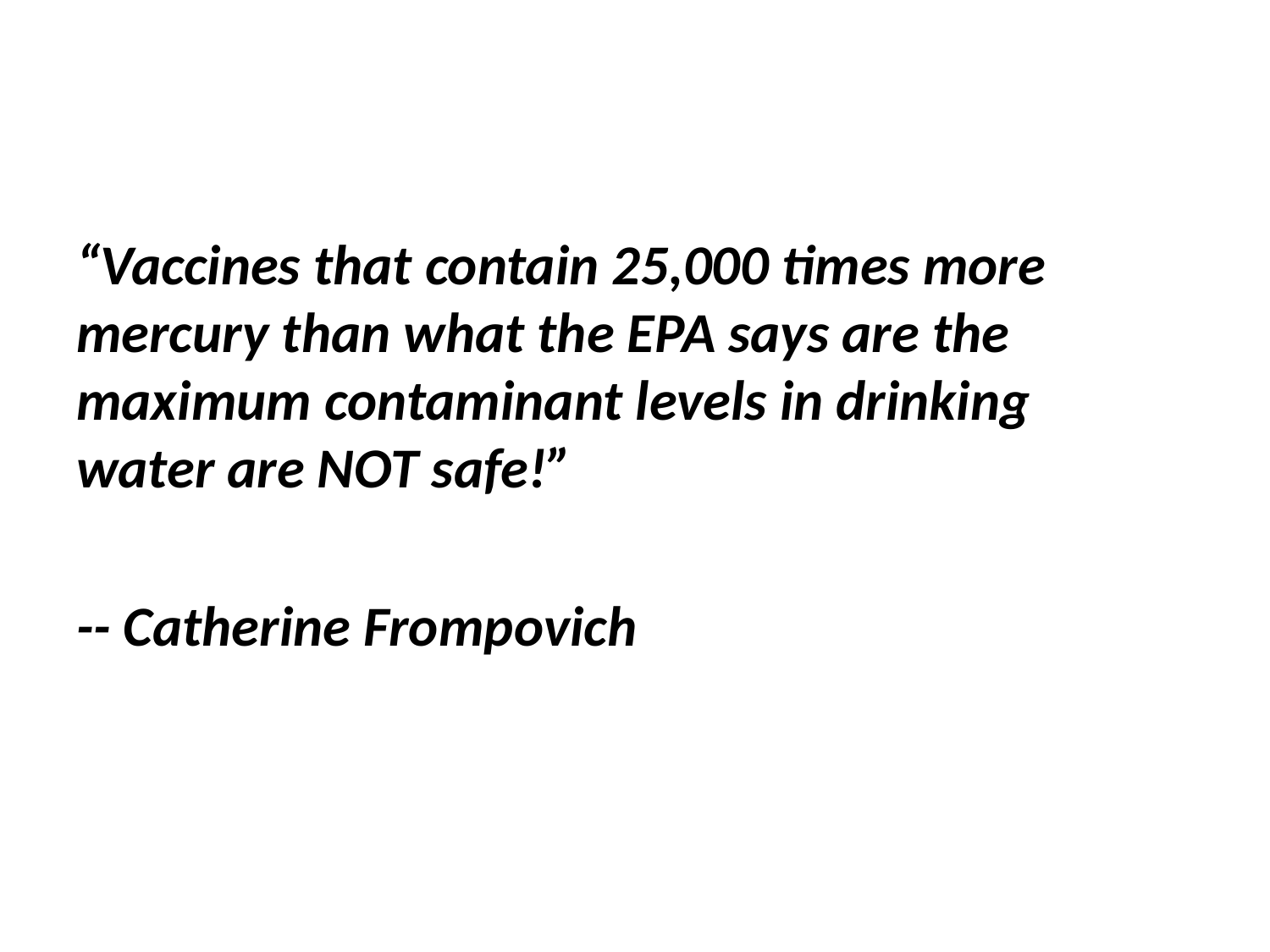

#
“Vaccines that contain 25,000 times more mercury than what the EPA says are the maximum contaminant levels in drinking  water are NOT safe!”

-- Catherine Frompovich